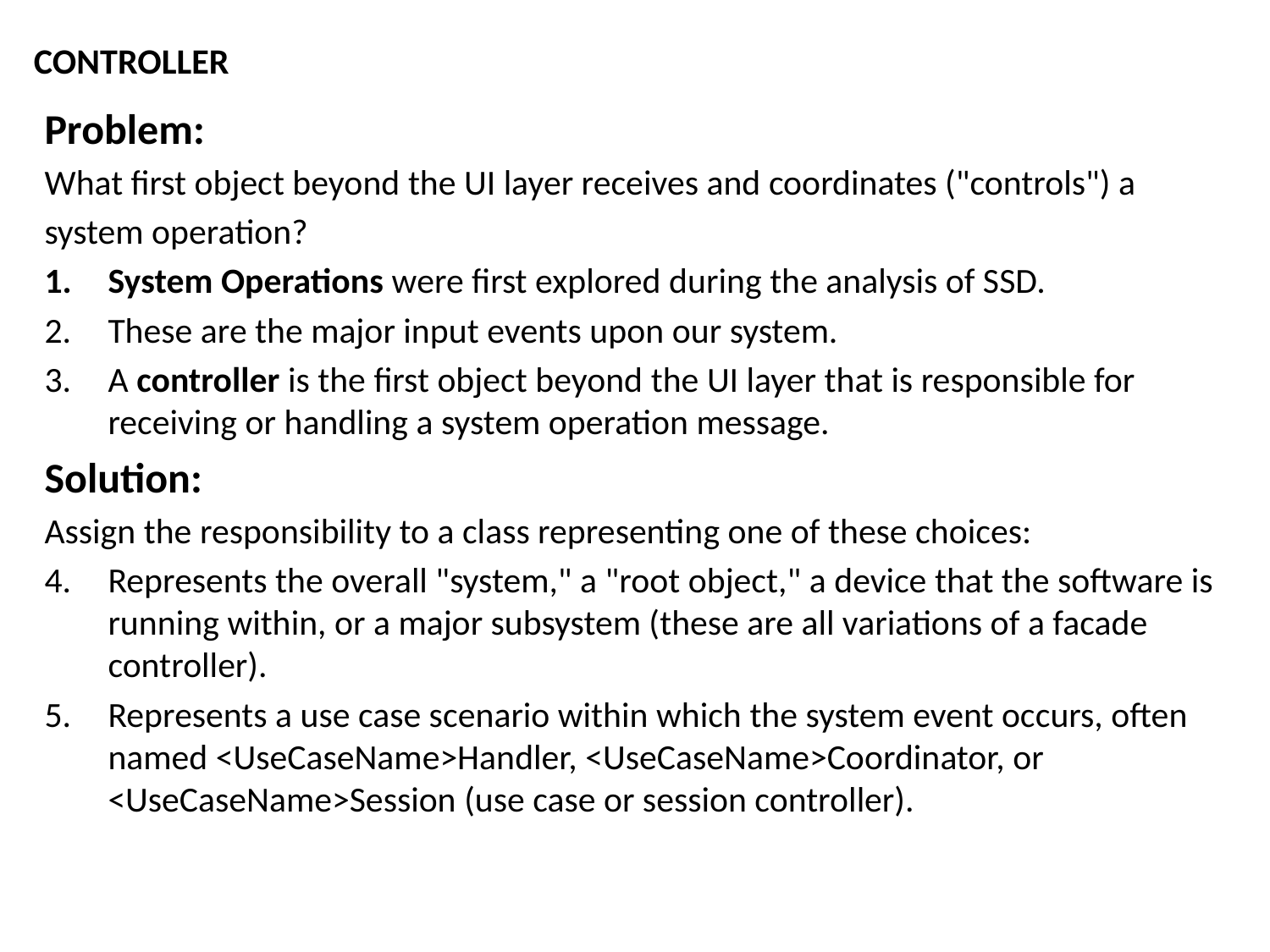

# CONTROLLER
Problem:
What first object beyond the UI layer receives and coordinates ("controls") a
system operation?
System Operations were first explored during the analysis of SSD.
These are the major input events upon our system.
A controller is the first object beyond the UI layer that is responsible for receiving or handling a system operation message.
Solution:
Assign the responsibility to a class representing one of these choices:
Represents the overall "system," a "root object," a device that the software is running within, or a major subsystem (these are all variations of a facade controller).
Represents a use case scenario within which the system event occurs, often named <UseCaseName>Handler, <UseCaseName>Coordinator, or <UseCaseName>Session (use case or session controller).